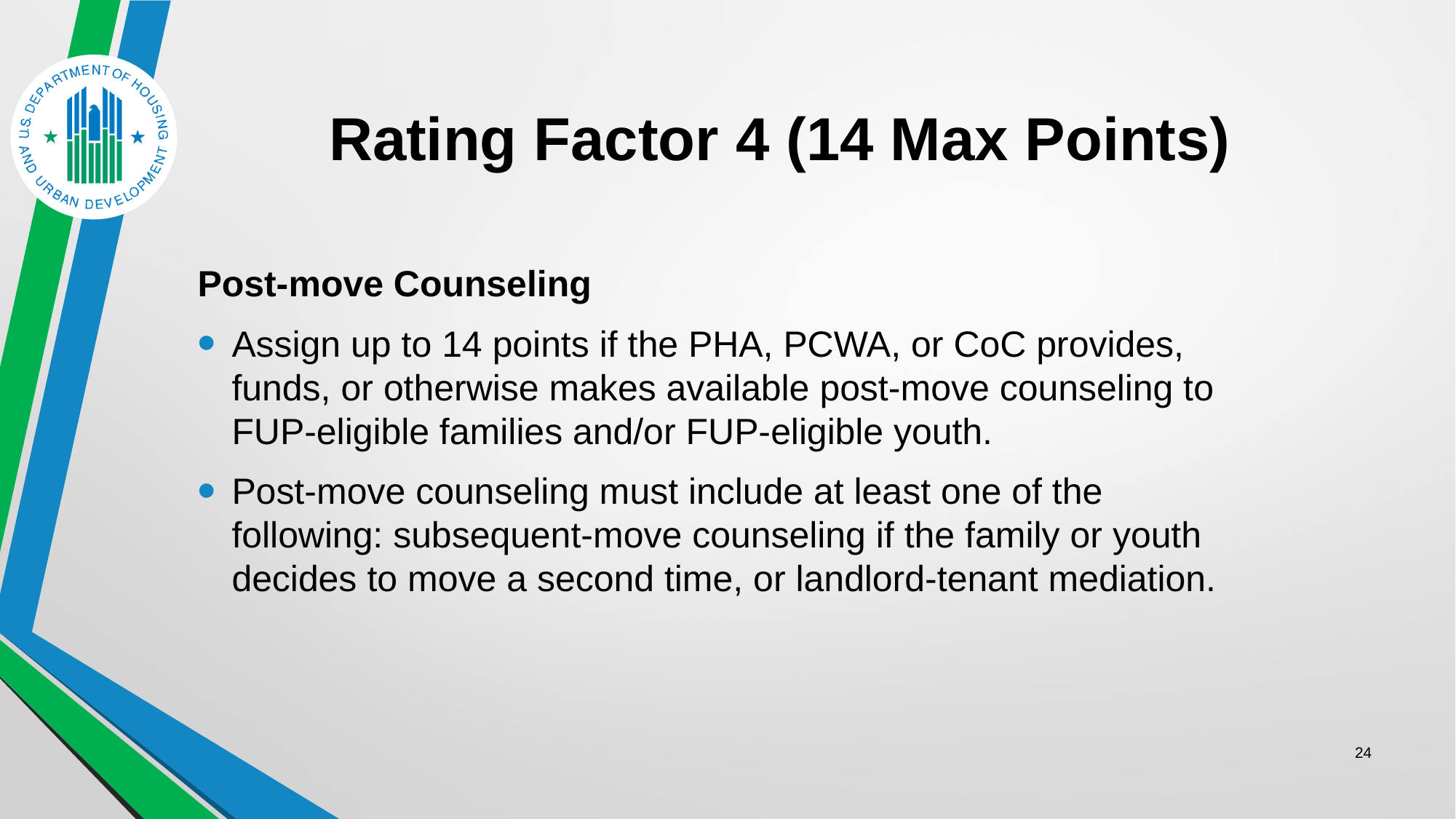

# Rating Factor 4 (14 Max Points)
Post-move Counseling
Assign up to 14 points if the PHA, PCWA, or CoC provides, funds, or otherwise makes available post-move counseling to FUP-eligible families and/or FUP-eligible youth.
Post-move counseling must include at least one of the following: subsequent-move counseling if the family or youth decides to move a second time, or landlord-tenant mediation.
24